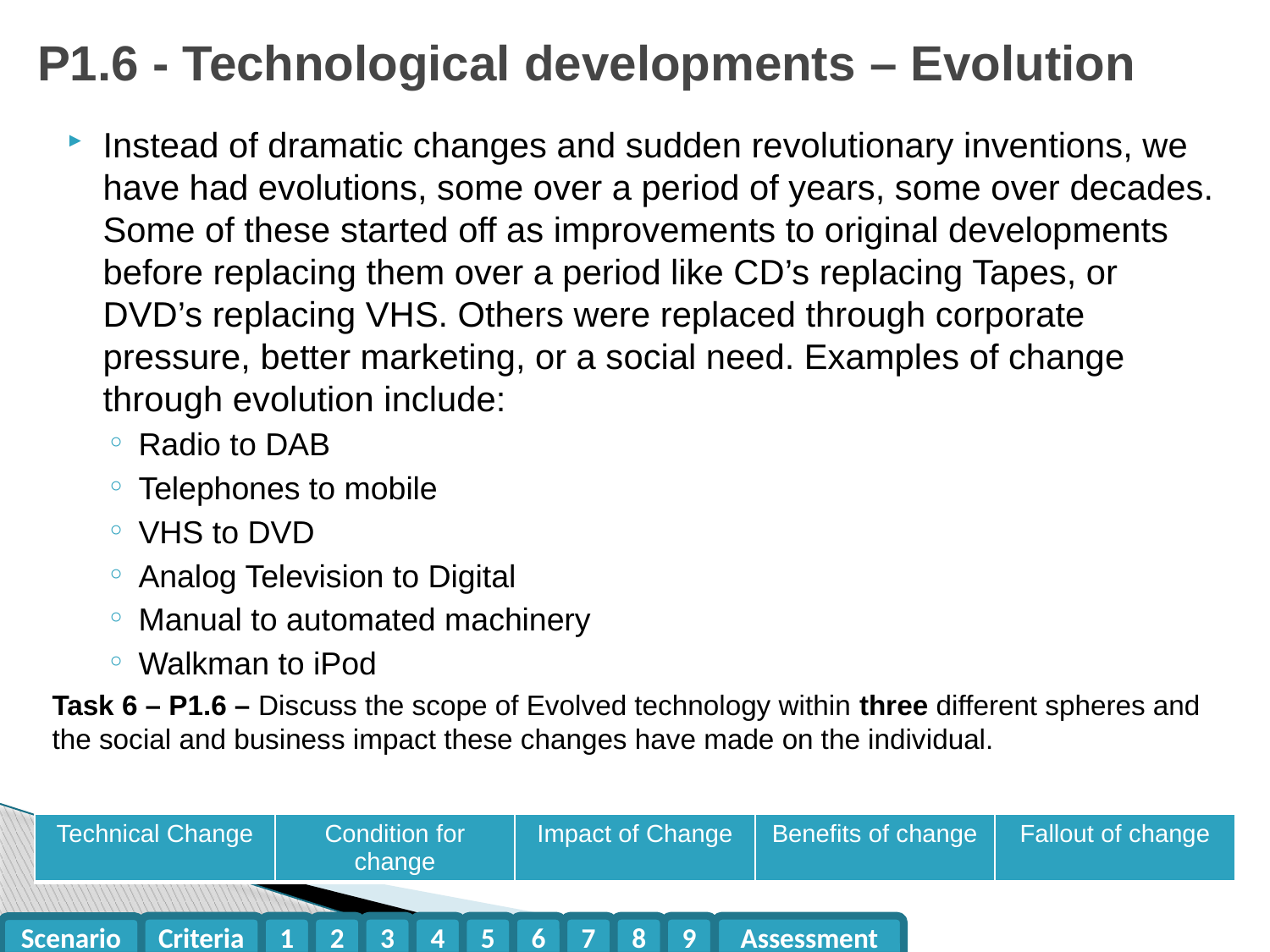

# P1.6 - Technological developments – Evolution
Instead of dramatic changes and sudden revolutionary inventions, we have had evolutions, some over a period of years, some over decades. Some of these started off as improvements to original developments before replacing them over a period like CD’s replacing Tapes, or DVD’s replacing VHS. Others were replaced through corporate pressure, better marketing, or a social need. Examples of change through evolution include:
Radio to DAB
Telephones to mobile
VHS to DVD
Analog Television to Digital
Manual to automated machinery
Walkman to iPod
Task 6 – P1.6 – Discuss the scope of Evolved technology within three different spheres and the social and business impact these changes have made on the individual.

| Technical Change | Condition for change | Impact of Change | Benefits of change | Fallout of change |
| --- | --- | --- | --- | --- |